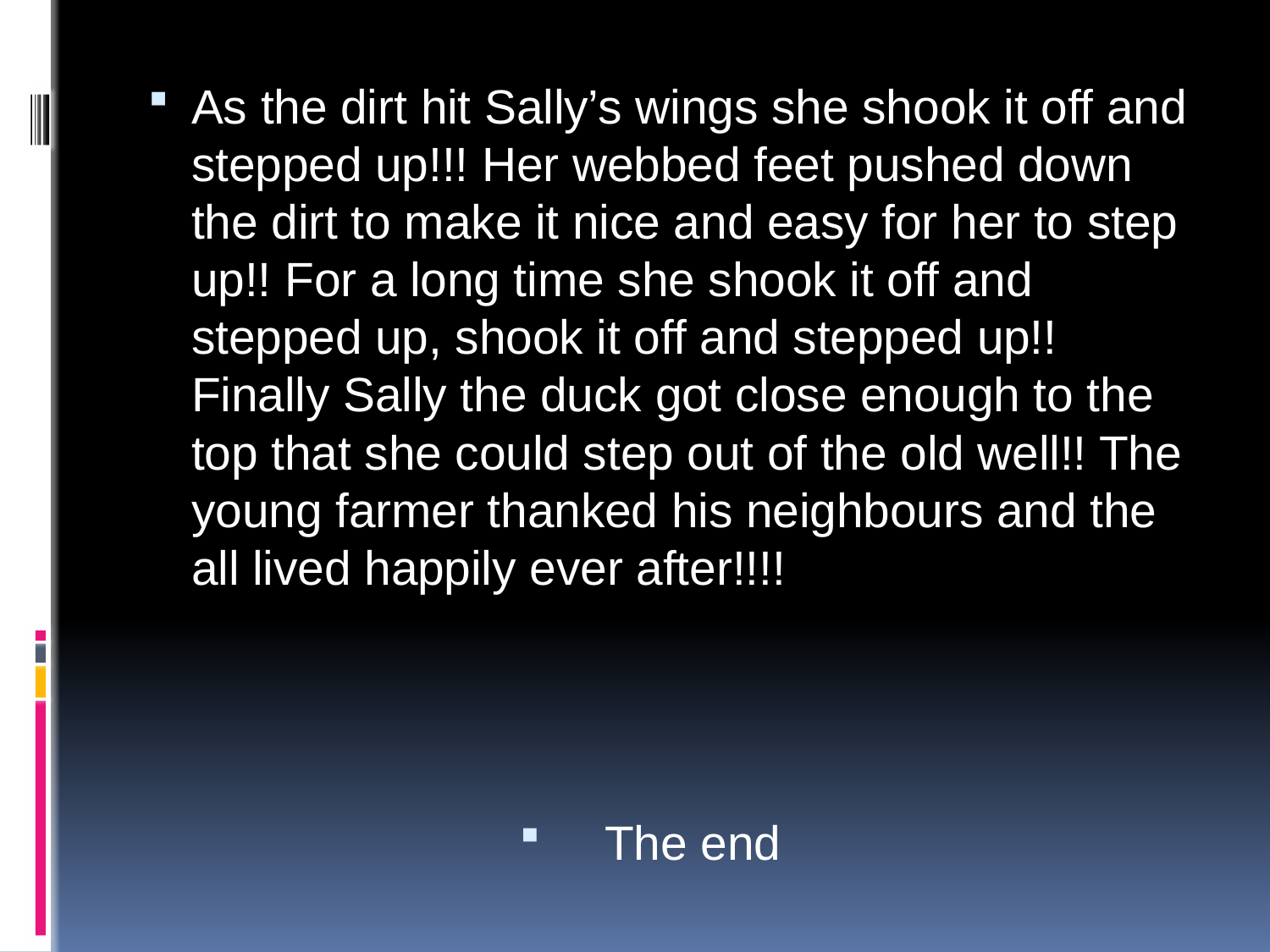

As the dirt hit Sally’s wings she shook it off and stepped up!!! Her webbed feet pushed down the dirt to make it nice and easy for her to step up!! For a long time she shook it off and stepped up, shook it off and stepped up!! Finally Sally the duck got close enough to the top that she could step out of the old well!! The young farmer thanked his neighbours and the all lived happily ever after!!!!

The end